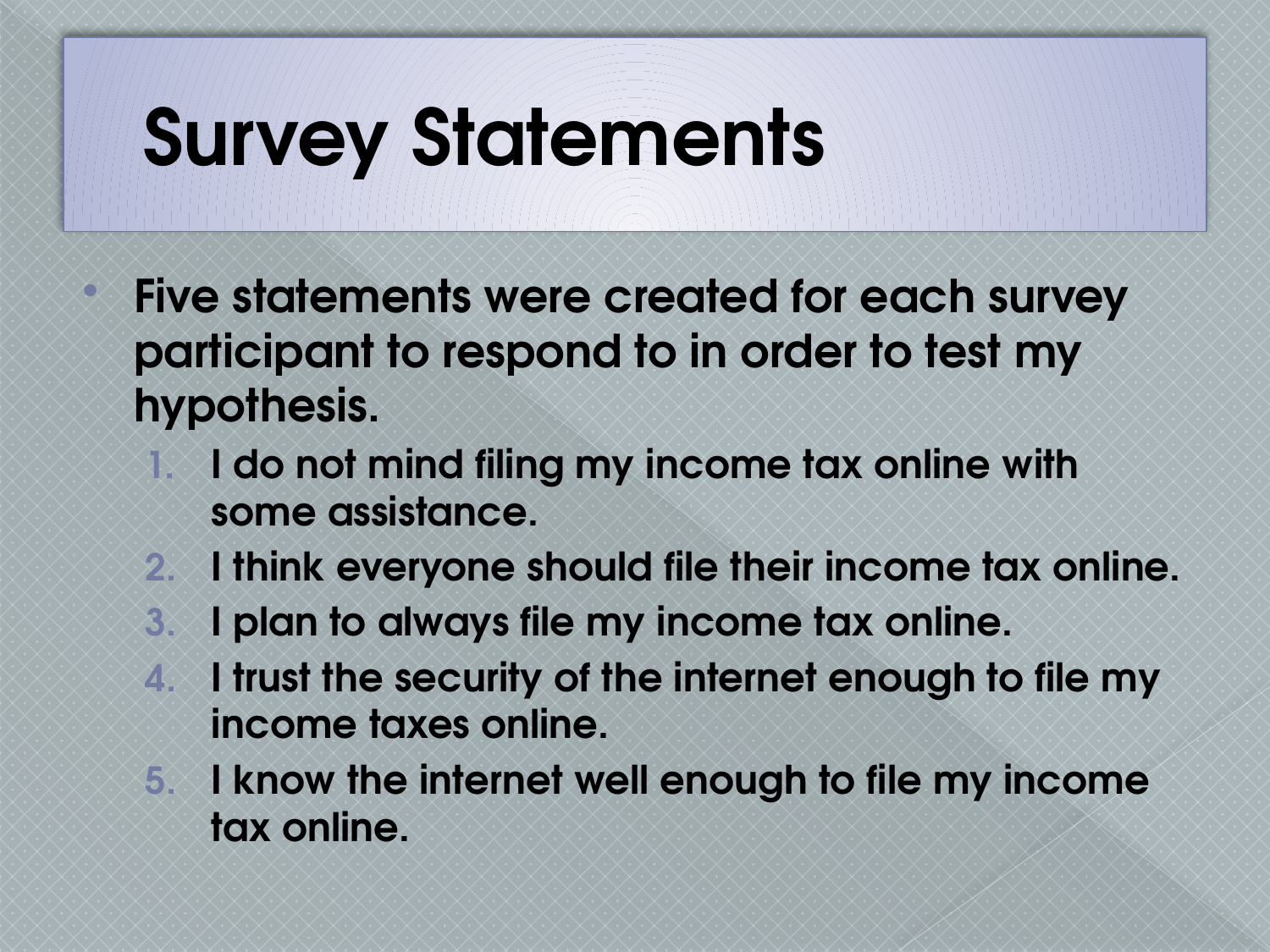

# Survey Statements
Five statements were created for each survey participant to respond to in order to test my hypothesis.
I do not mind filing my income tax online with some assistance.
I think everyone should file their income tax online.
I plan to always file my income tax online.
I trust the security of the internet enough to file my income taxes online.
I know the internet well enough to file my income tax online.